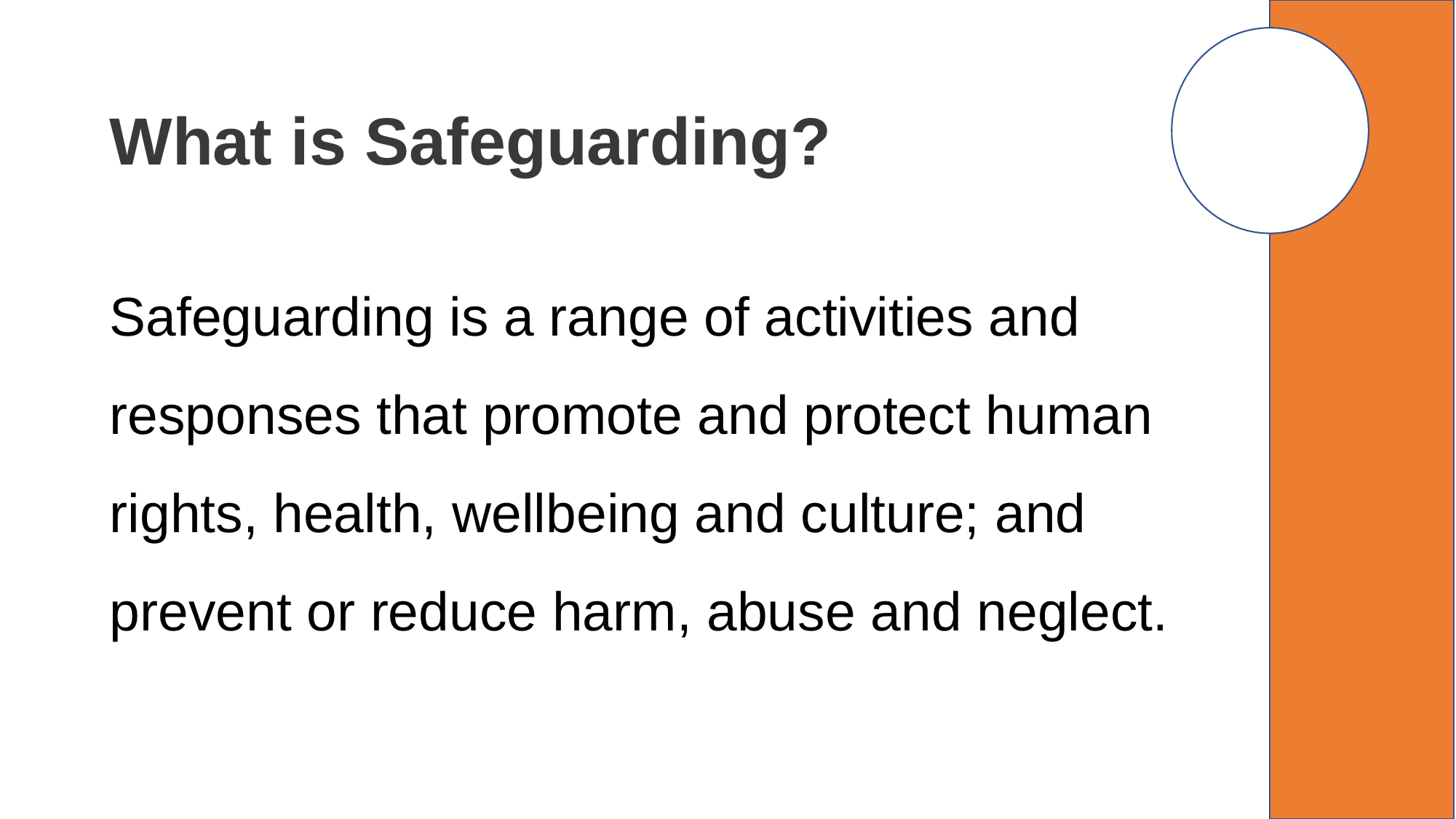

What is Safeguarding?

Safeguarding is a range of activities and responses that promote and protect human rights, health, wellbeing and culture; and prevent or reduce harm, abuse and neglect.